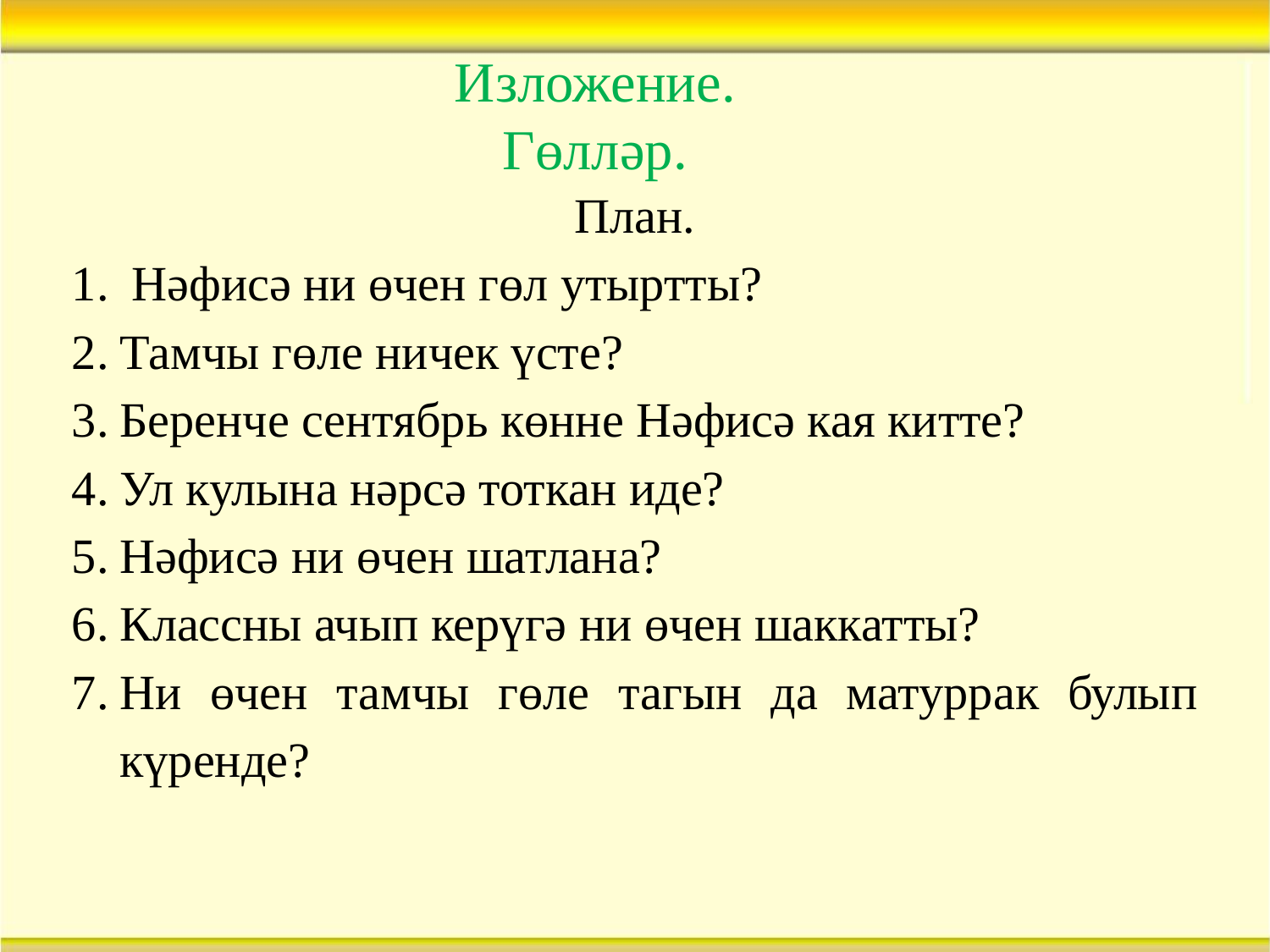

Изложение.
Гөлләр.
План.
 Нәфисә ни өчен гөл утыртты?
Тамчы гөле ничек үсте?
Беренче сентябрь көнне Нәфисә кая китте?
Ул кулына нәрсә тоткан иде?
Нәфисә ни өчен шатлана?
Классны ачып керүгә ни өчен шаккатты?
Ни өчен тамчы гөле тагын да матуррак булып күренде?